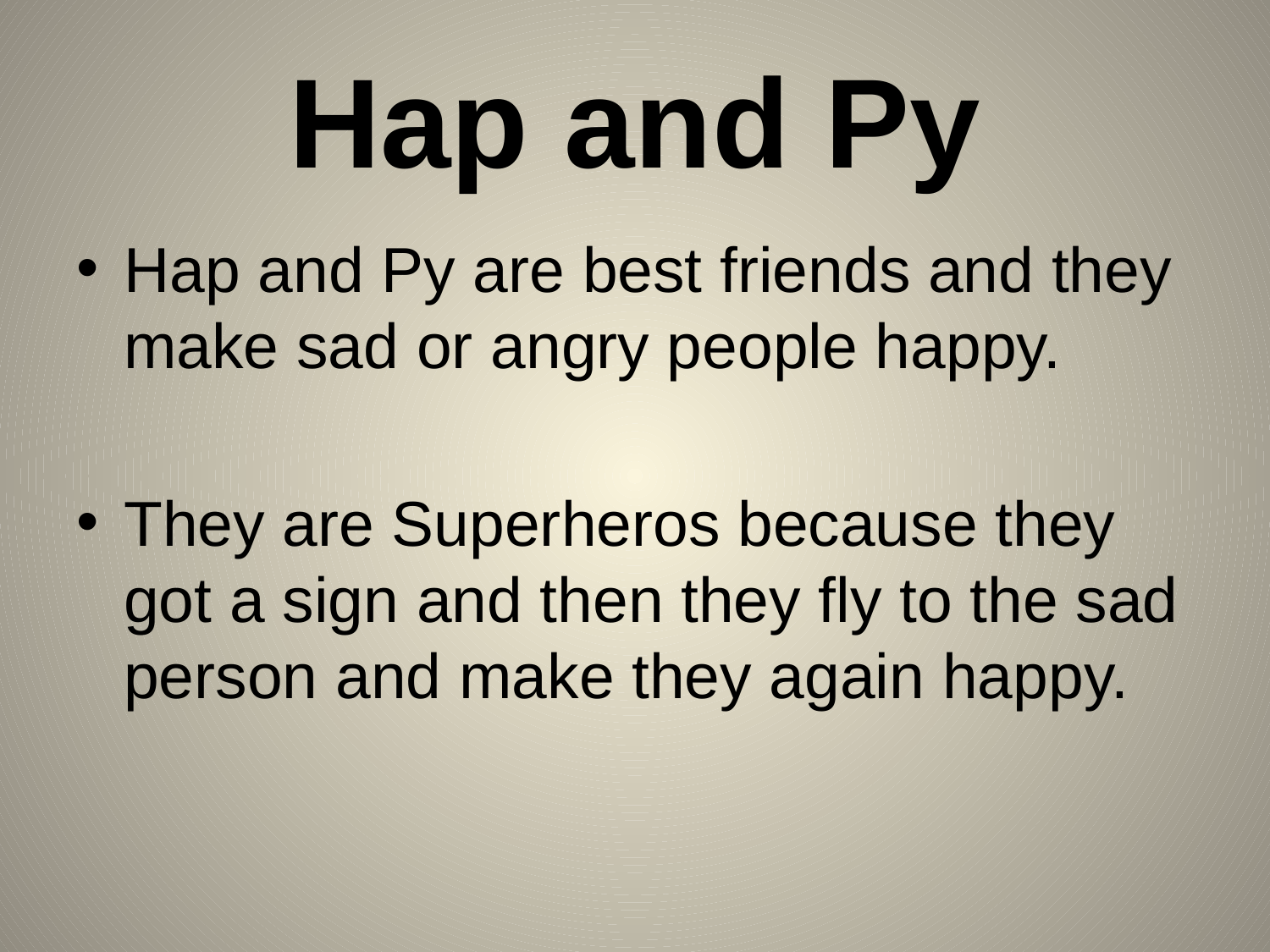

# Hap and Py
Hap and Py are best friends and they make sad or angry people happy.

They are Superheros because they got a sign and then they fly to the sad person and make they again happy.